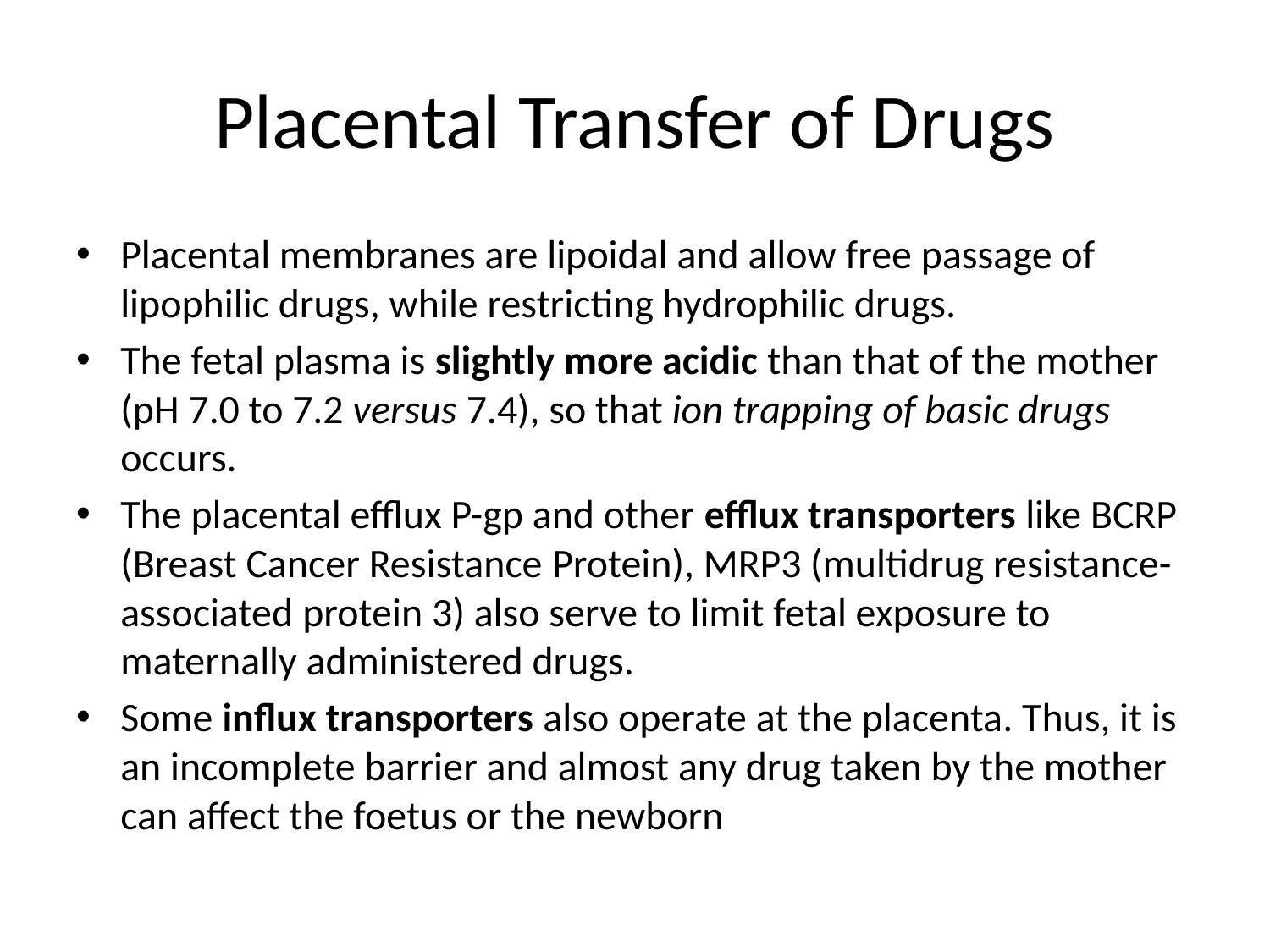

# Placental Transfer of Drugs
Placental membranes are lipoidal and allow free passage of lipophilic drugs, while restricting hydrophilic drugs.
The fetal plasma is slightly more acidic than that of the mother (pH 7.0 to 7.2 versus 7.4), so that ion trapping of basic drugs occurs.
The placental efflux P-gp and other efflux transporters like BCRP (Breast Cancer Resistance Protein), MRP3 (multidrug resistance-associated protein 3) also serve to limit fetal exposure to maternally administered drugs.
Some influx transporters also operate at the placenta. Thus, it is an incomplete barrier and almost any drug taken by the mother can affect the foetus or the newborn